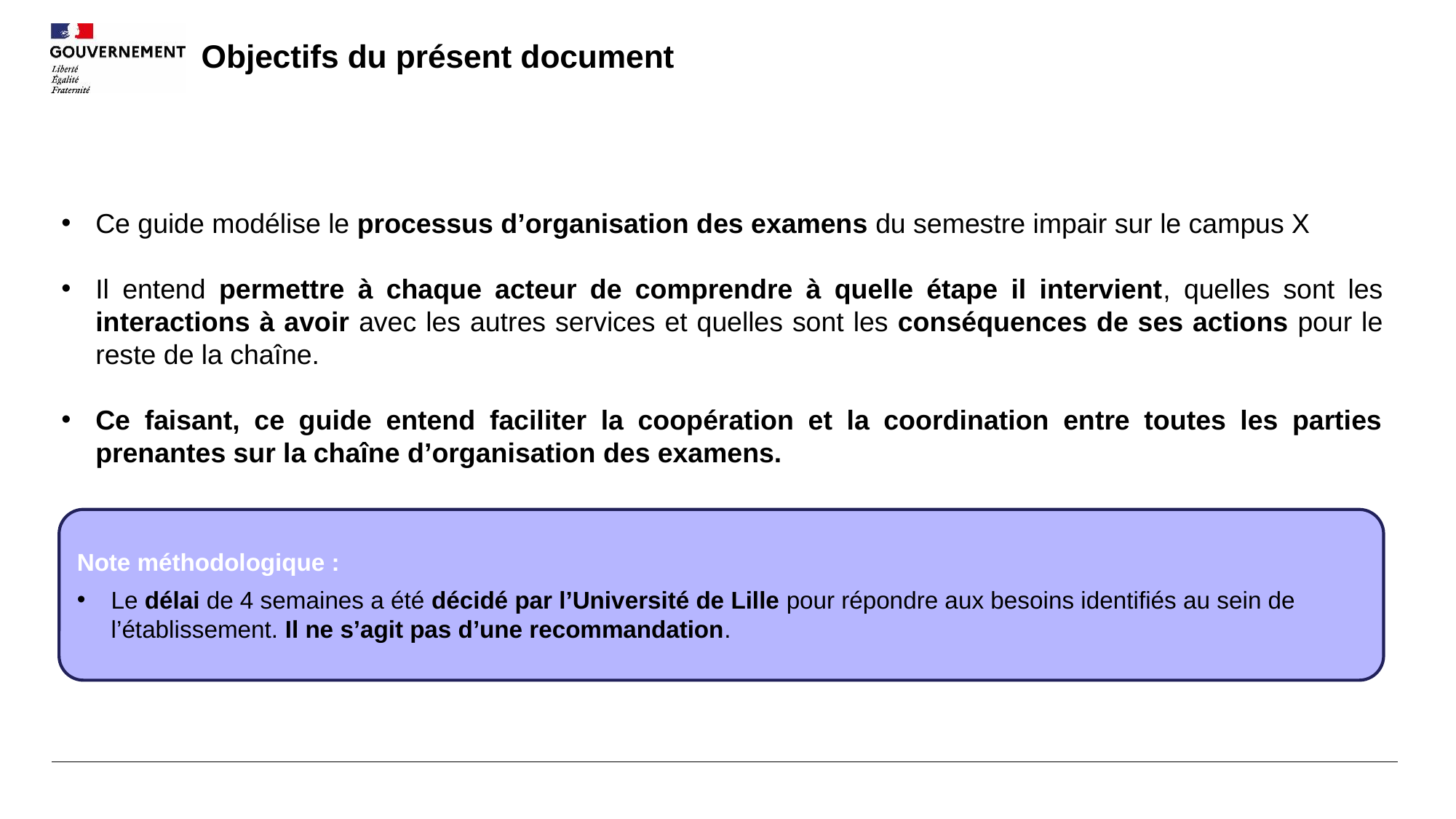

Objectifs du présent document
Ce guide modélise le processus d’organisation des examens du semestre impair sur le campus X

Il entend permettre à chaque acteur de comprendre à quelle étape il intervient, quelles sont les interactions à avoir avec les autres services et quelles sont les conséquences de ses actions pour le reste de la chaîne.

Ce faisant, ce guide entend faciliter la coopération et la coordination entre toutes les parties prenantes sur la chaîne d’organisation des examens.

Note méthodologique :
Le délai de 4 semaines a été décidé par l’Université de Lille pour répondre aux besoins identifiés au sein de l’établissement. Il ne s’agit pas d’une recommandation.